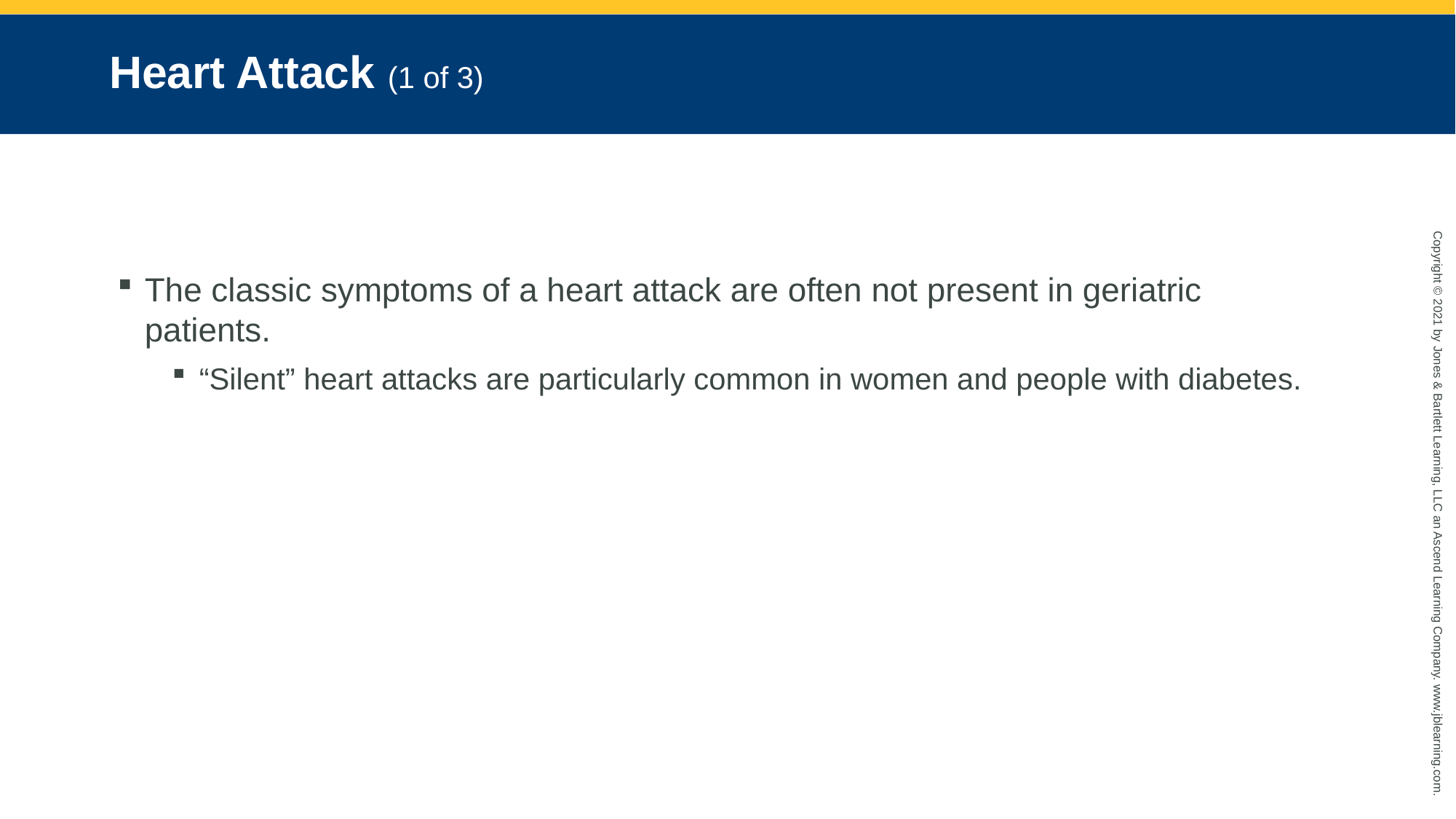

# Heart Attack (1 of 3)
The classic symptoms of a heart attack are often not present in geriatric patients.
“Silent” heart attacks are particularly common in women and people with diabetes.